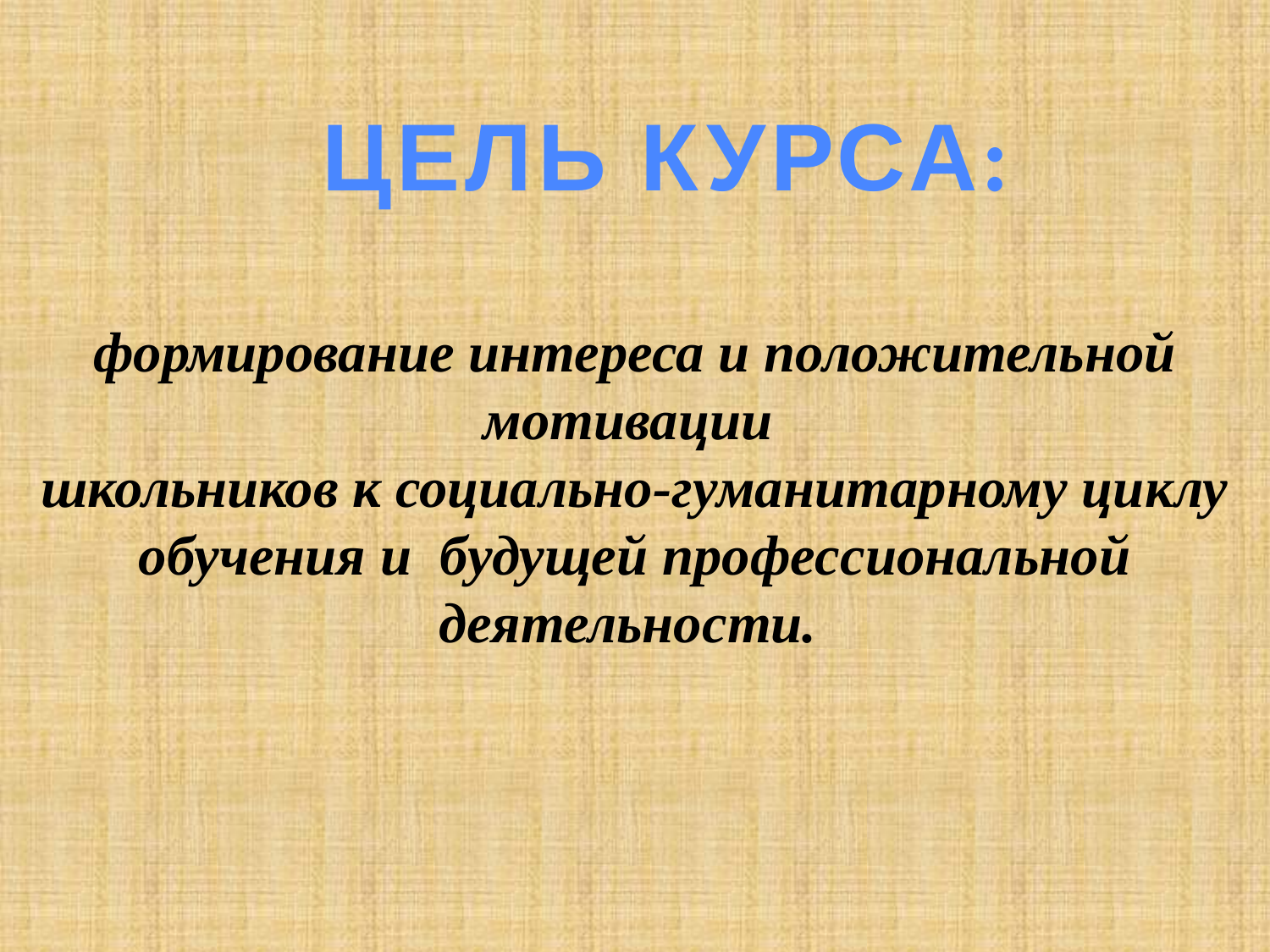

ЦЕЛЬ КУРСА:
формирование интереса и положительной мотивации
школьников к социально-гуманитарному циклу обучения и  будущей профессиональной деятельности.